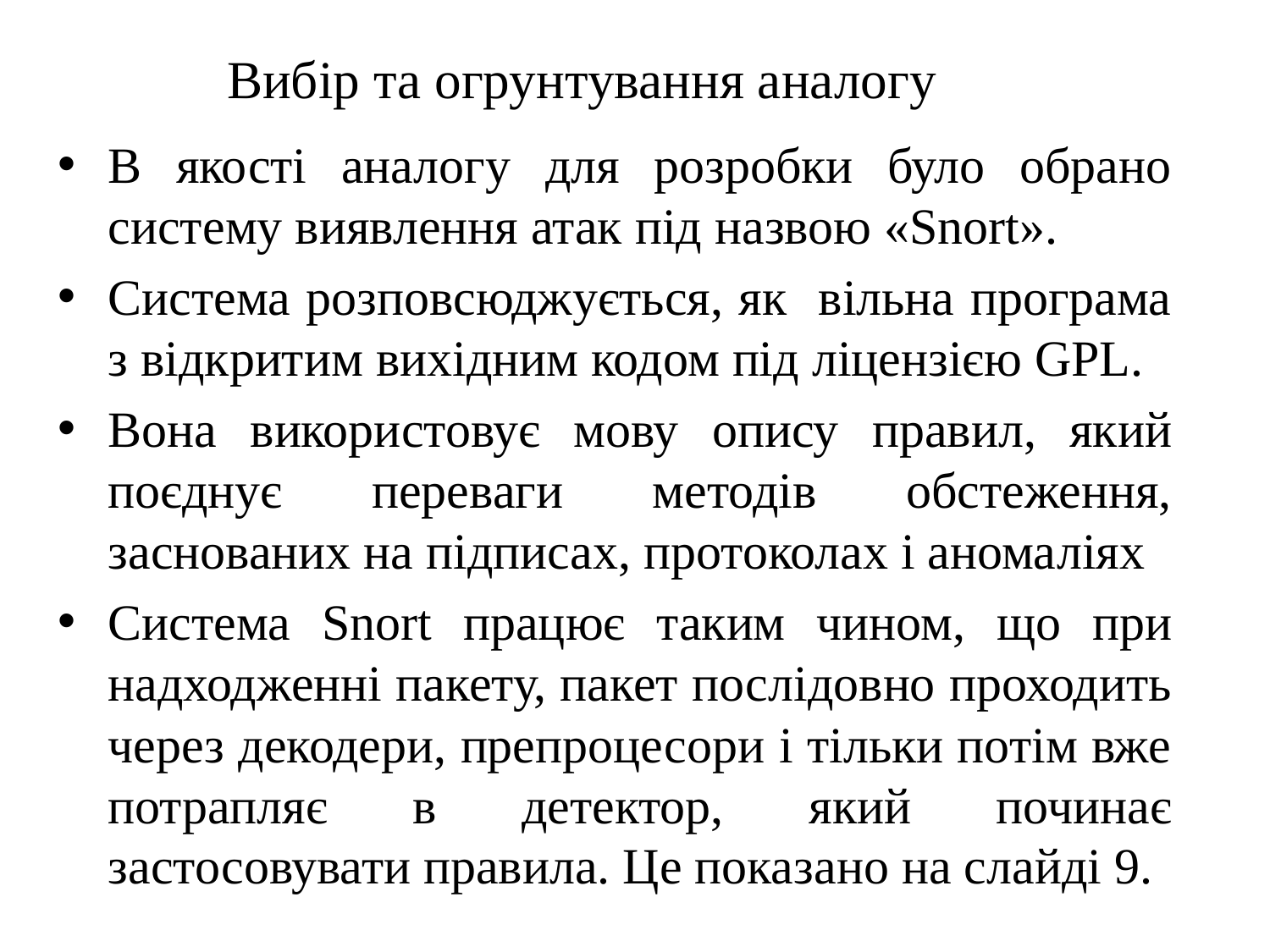

# Вибір та огрунтування аналогу
В якості аналогу для розробки було обрано систему виявлення атак під назвою «Snort».
Система розповсюджується, як  вільна програма з відкритим вихідним кодом під ліцензією GPL.
Вона використовує мову опису правил, який поєднує переваги методів обстеження, заснованих на підписах, протоколах і аномаліях
Система Snort працює таким чином, що при надходженні пакету, пакет послідовно проходить через декодери, препроцесори і тільки потім вже потрапляє в детектор, який починає застосовувати правила. Це показано на слайді 9.